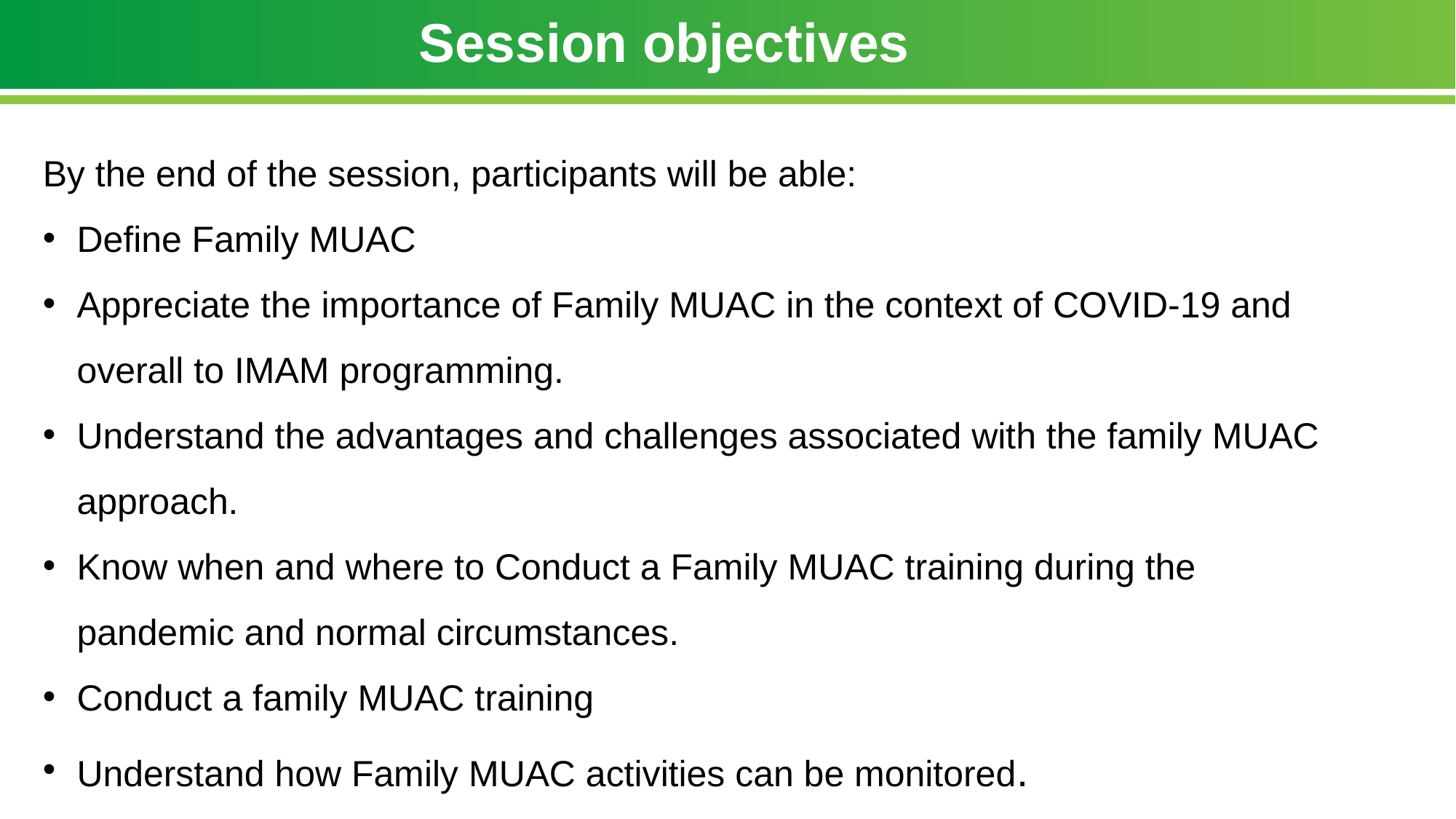

Session objectives

By the end of the session, participants will be able:
Define Family MUAC
Appreciate the importance of Family MUAC in the context of COVID-19 and overall to IMAM programming.
Understand the advantages and challenges associated with the family MUAC approach.
Know when and where to Conduct a Family MUAC training during the pandemic and normal circumstances.
Conduct a family MUAC training
Understand how Family MUAC activities can be monitored.